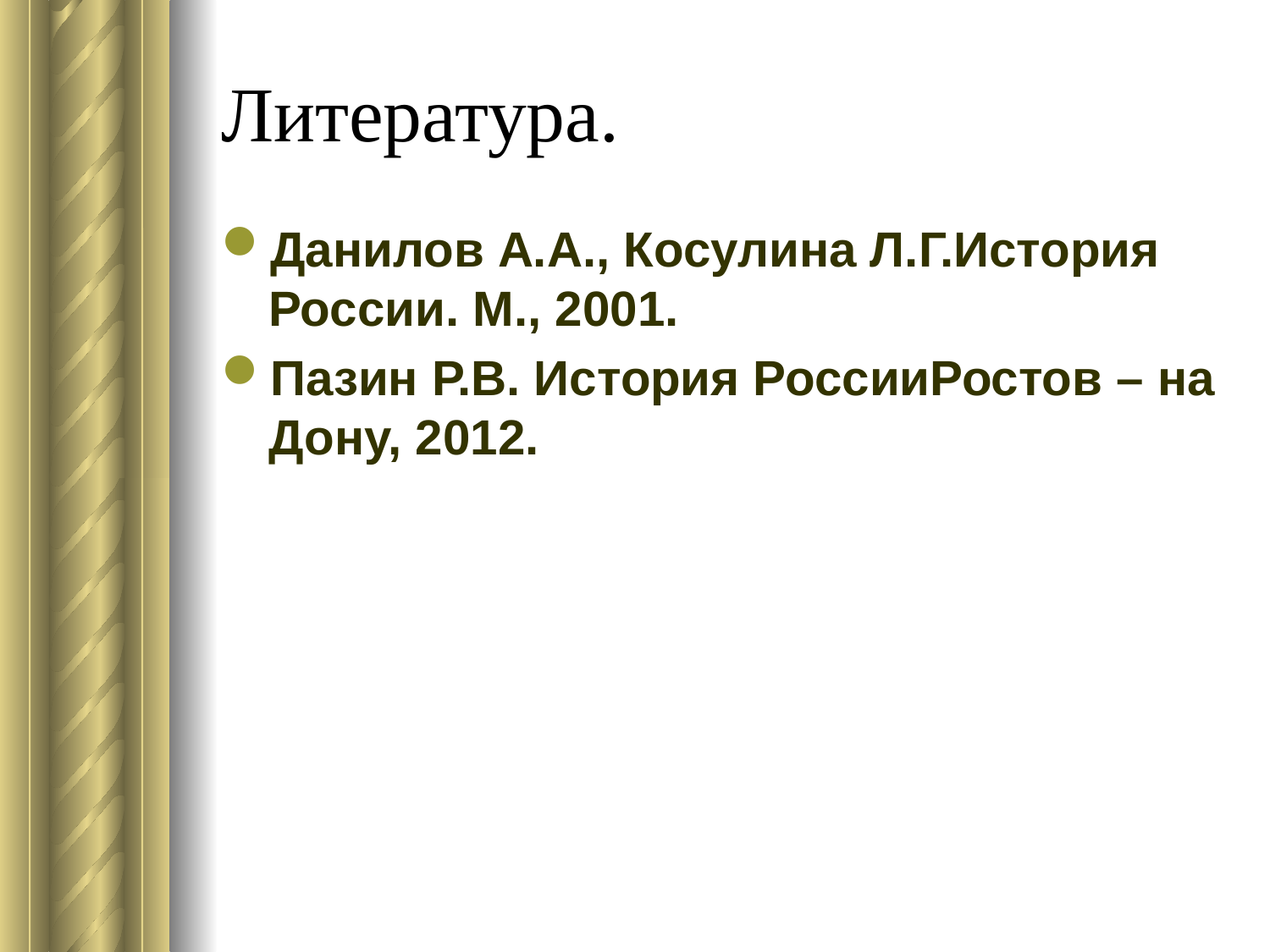

# Литература.
Данилов А.А., Косулина Л.Г.История России. М., 2001.
Пазин Р.В. История РоссииРостов – на Дону, 2012.